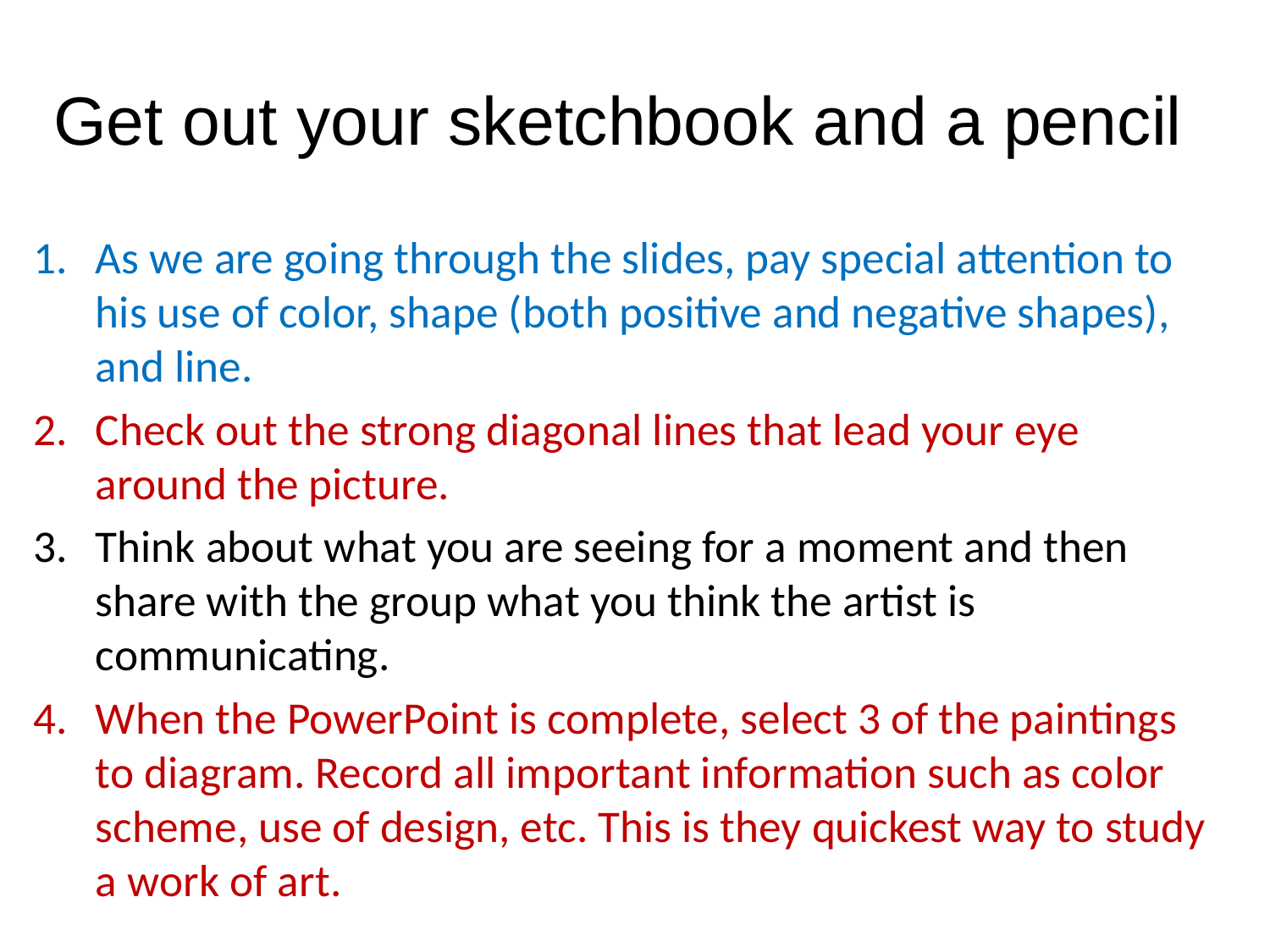

# Get out your sketchbook and a pencil
As we are going through the slides, pay special attention to his use of color, shape (both positive and negative shapes), and line.
Check out the strong diagonal lines that lead your eye around the picture.
Think about what you are seeing for a moment and then share with the group what you think the artist is communicating.
When the PowerPoint is complete, select 3 of the paintings to diagram. Record all important information such as color scheme, use of design, etc. This is they quickest way to study a work of art.